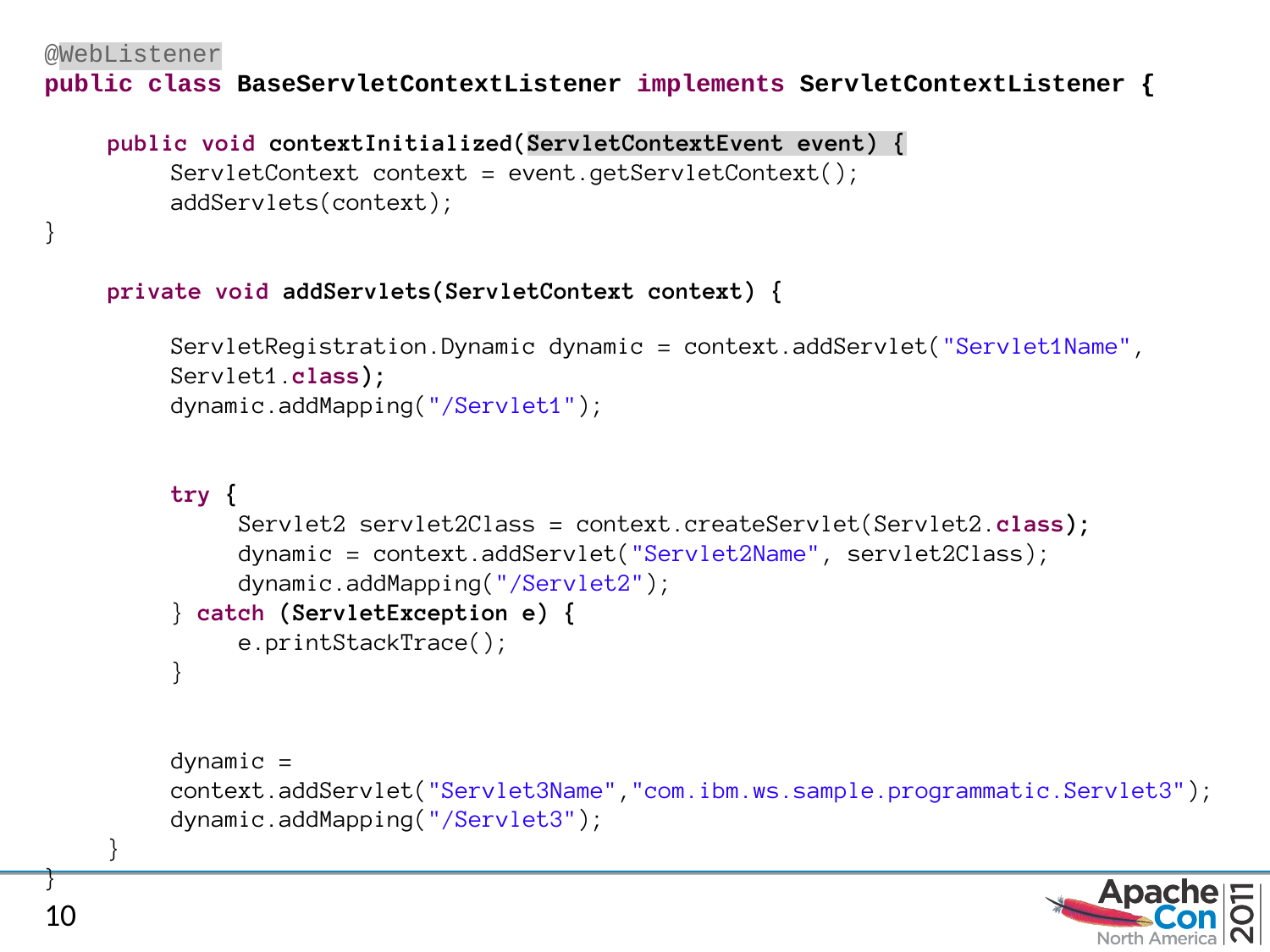

@WebListener
public class BaseServletContextListener implements ServletContextListener {

public void contextInitialized(ServletContextEvent event) {
    	ServletContext context = event.getServletContext();
    	addServlets(context);
}

private void addServlets(ServletContext context) {

ServletRegistration.Dynamic dynamic = context.addServlet("Servlet1Name", Servlet1.class);
dynamic.addMapping("/Servlet1");

try {
     Servlet2 servlet2Class = context.createServlet(Servlet2.class);
     dynamic = context.addServlet("Servlet2Name", servlet2Class);
     dynamic.addMapping("/Servlet2");
} catch (ServletException e) {
     e.printStackTrace();
}

dynamic = context.addServlet("Servlet3Name","com.ibm.ws.sample.programmatic.Servlet3");
dynamic.addMapping("/Servlet3");
}
}